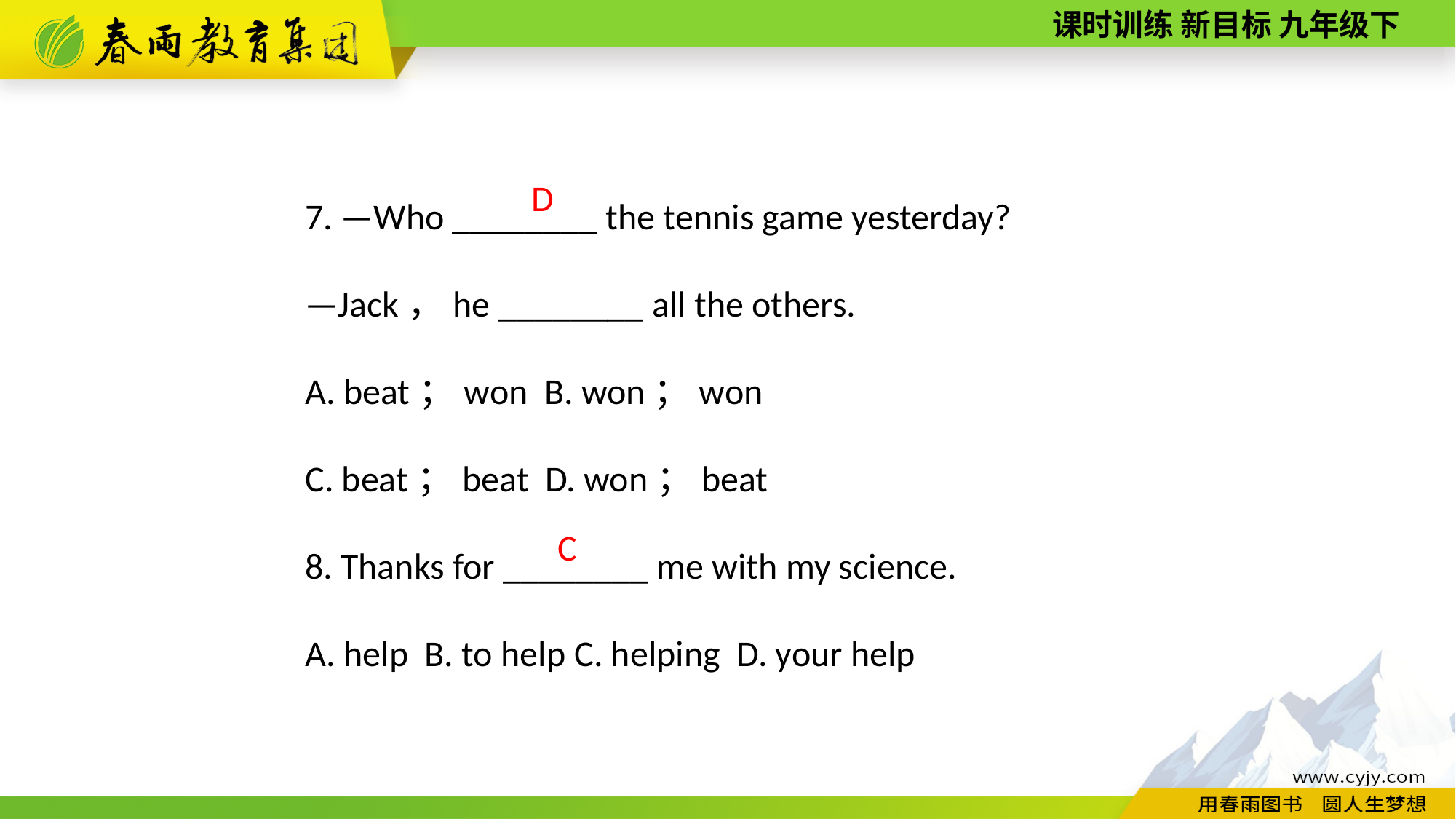

7. —Who ________ the tennis game yesterday?
—Jack，he ________ all the others.
A. beat；won  B. won；won
C. beat；beat  D. won；beat
8. Thanks for ________ me with my science.
A. help  B. to help  C. helping  D. your help
D
C